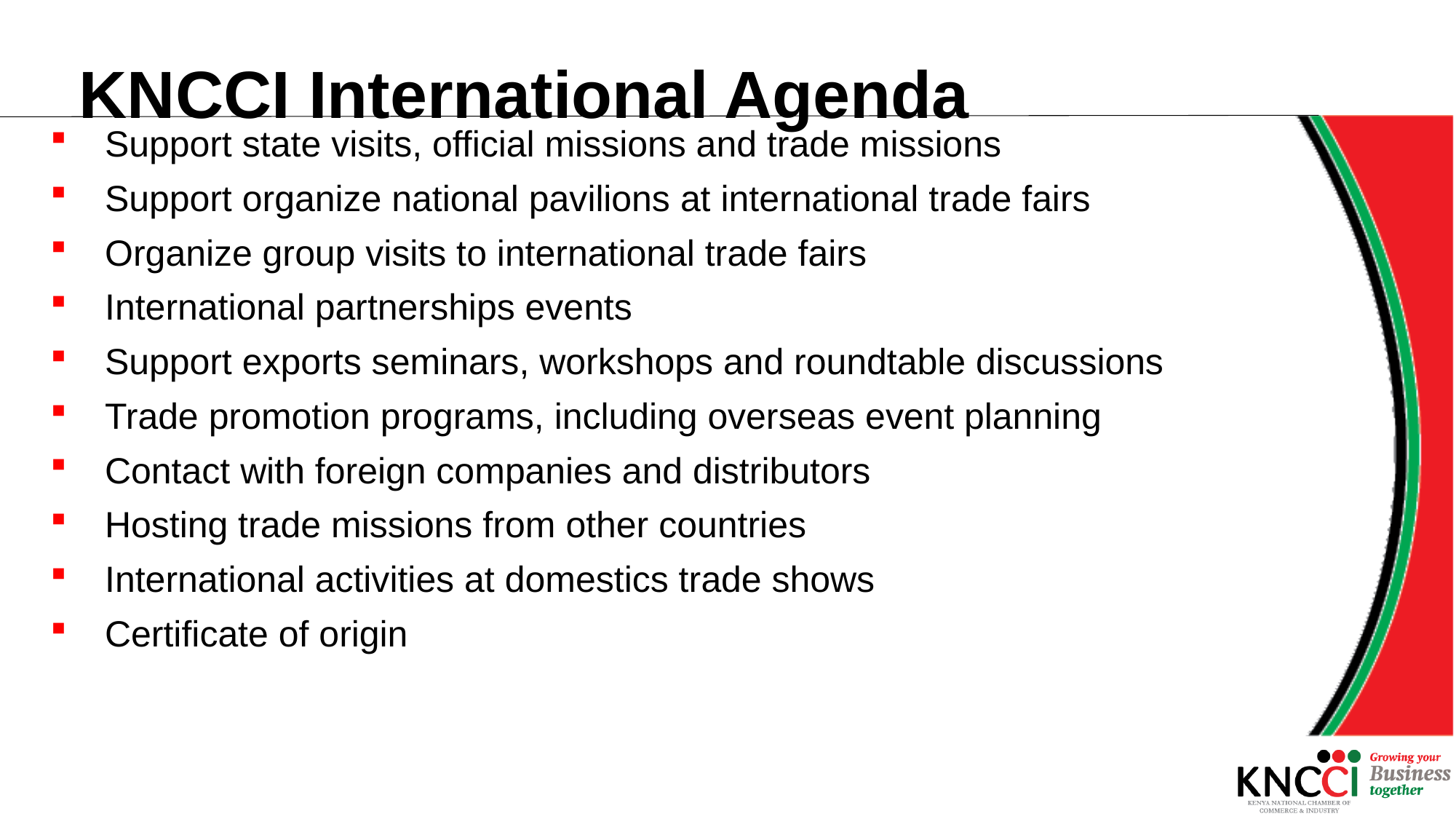

# KNCCI International Agenda
Support state visits, official missions and trade missions
Support organize national pavilions at international trade fairs
Organize group visits to international trade fairs
International partnerships events
Support exports seminars, workshops and roundtable discussions
Trade promotion programs, including overseas event planning
Contact with foreign companies and distributors
Hosting trade missions from other countries
International activities at domestics trade shows
Certificate of origin